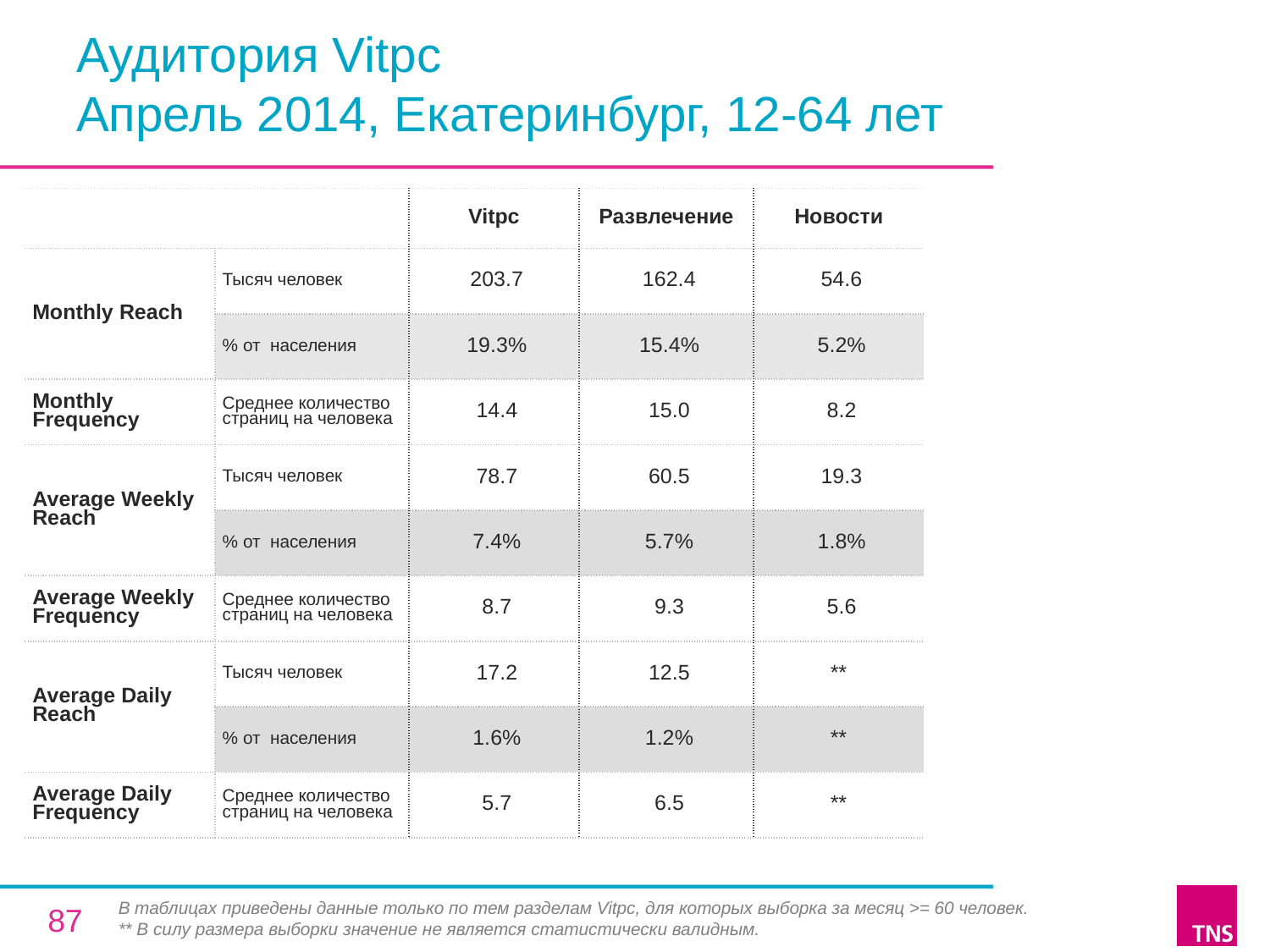

# Аудитория Vitpc Апрель 2014, Екатеринбург, 12-64 лет
|  |  | Vitpc | Развлечение | Новости |
| --- | --- | --- | --- | --- |
| Monthly Reach | Тысяч человек | 203.7 | 162.4 | 54.6 |
|  | % от населения | 19.3% | 15.4% | 5.2% |
| Monthly Frequency | Среднее количество страниц на человека | 14.4 | 15.0 | 8.2 |
| Average Weekly Reach | Тысяч человек | 78.7 | 60.5 | 19.3 |
|  | % от населения | 7.4% | 5.7% | 1.8% |
| Average Weekly Frequency | Среднее количество страниц на человека | 8.7 | 9.3 | 5.6 |
| Average Daily Reach | Тысяч человек | 17.2 | 12.5 | \*\* |
|  | % от населения | 1.6% | 1.2% | \*\* |
| Average Daily Frequency | Среднее количество страниц на человека | 5.7 | 6.5 | \*\* |
В таблицах приведены данные только по тем разделам Vitpc, для которых выборка за месяц >= 60 человек.
** В силу размера выборки значение не является статистически валидным.
87